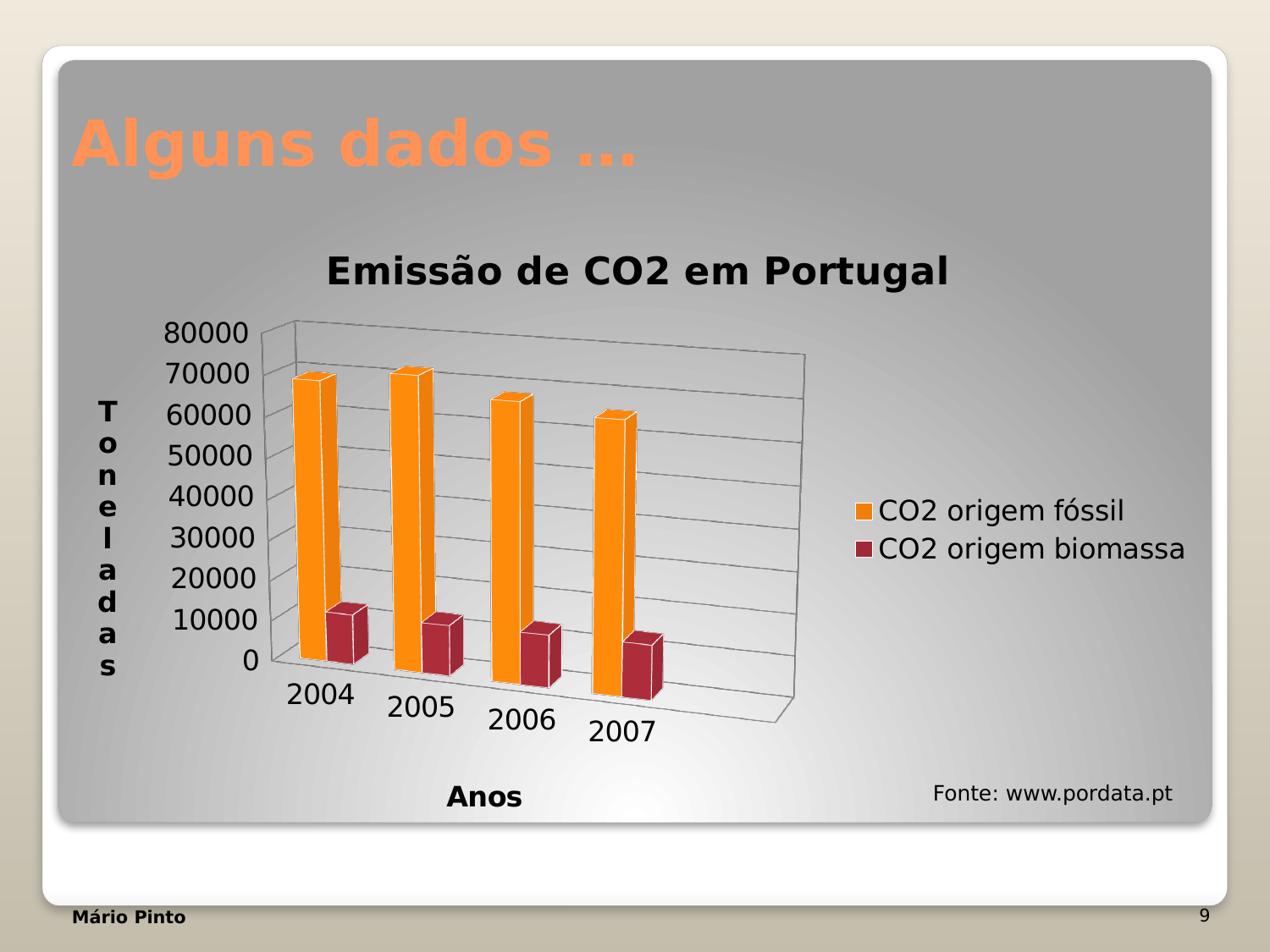

# Alguns dados …

[unsupported chart]

Fonte: www.pordata.pt
9
Mário Pinto